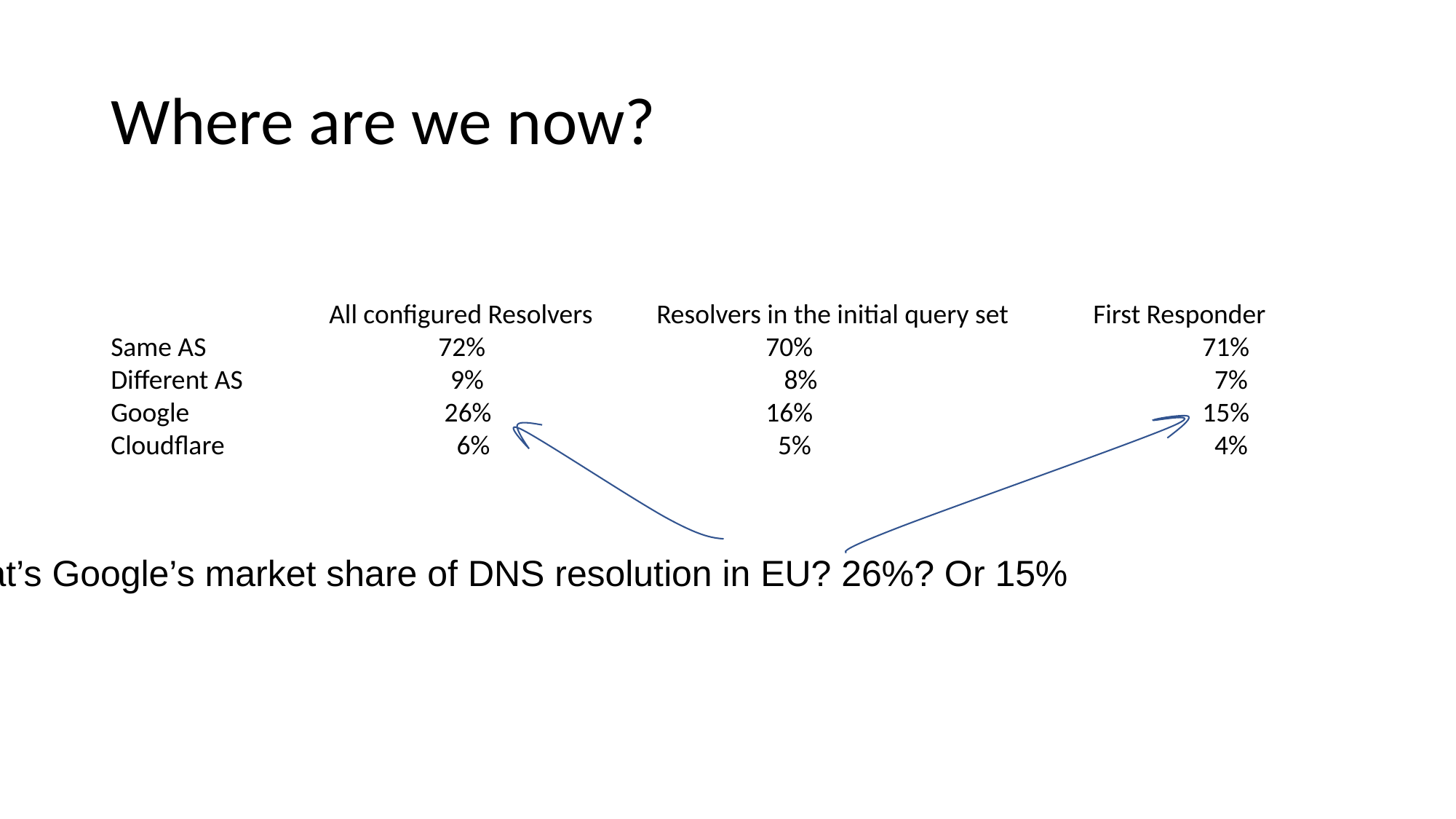

# Where are we now?
		All configured Resolvers	Resolvers in the initial query set	First Responder
Same AS			72%			70%				71%
Different AS		  9%			   8%				  7%
Google			 26%			16%				15%
Cloudflare		   6%			  5%				  4%

What’s Google’s market share of DNS resolution in EU? 26%? Or 15%